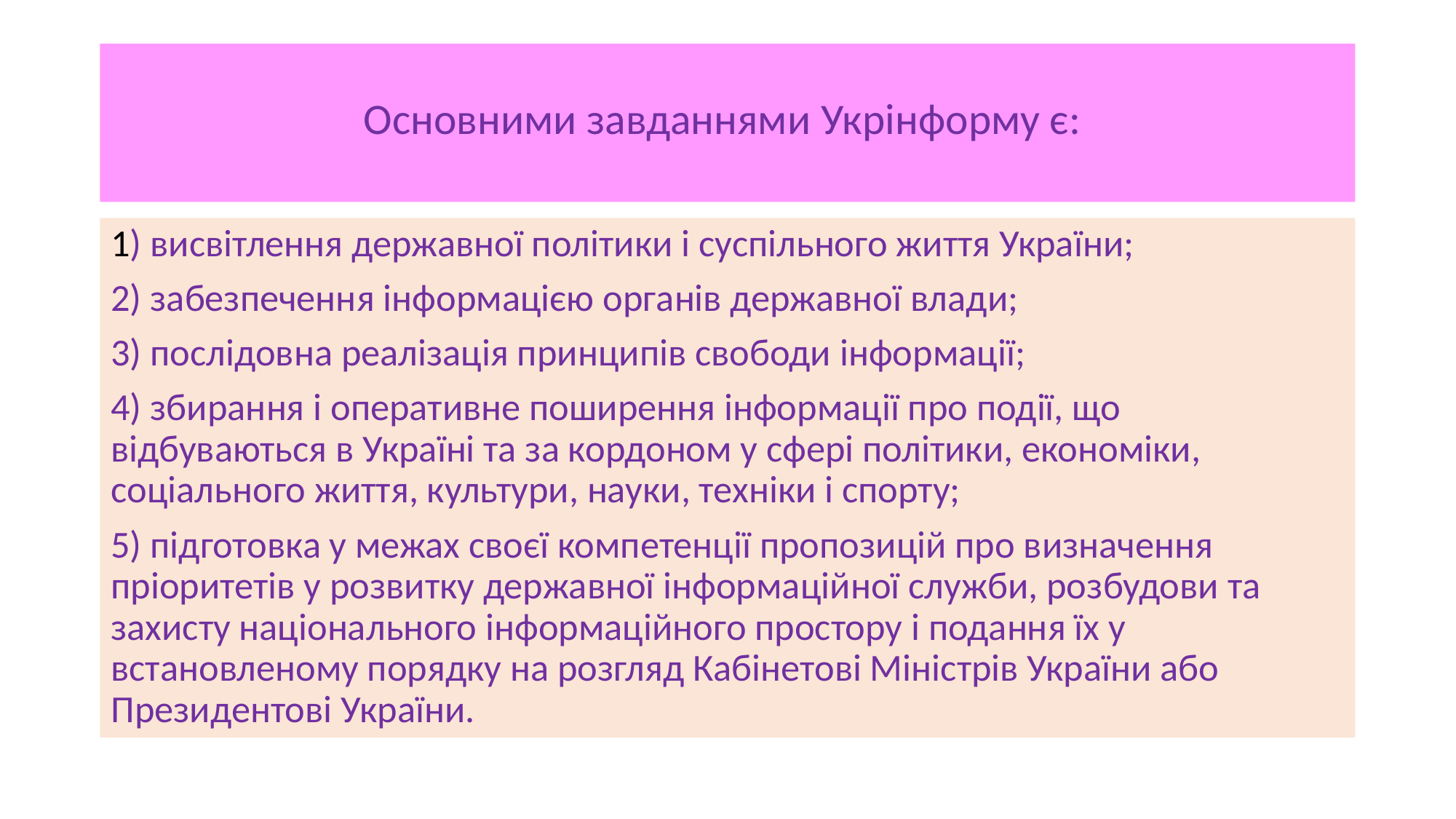

# Основними завданнями Укрінформу є:
1) висвітлення державної політики і суспільного життя України;
2) забезпечення інформацією органів державної влади;
3) послідовна реалізація принципів свободи інформації;
4) збирання і оперативне поширення інформації про події, що відбуваються в Україні та за кордоном у сфері політики, економіки, соціального життя, культури, науки, техніки і спорту;
5) підготовка у межах своєї компетенції пропозицій про визначення пріоритетів у розвитку державної інформаційної служби, розбудови та захисту національного інформаційного простору і подання їх у встановленому порядку на розгляд Кабінетові Міністрів України або Президентові України.